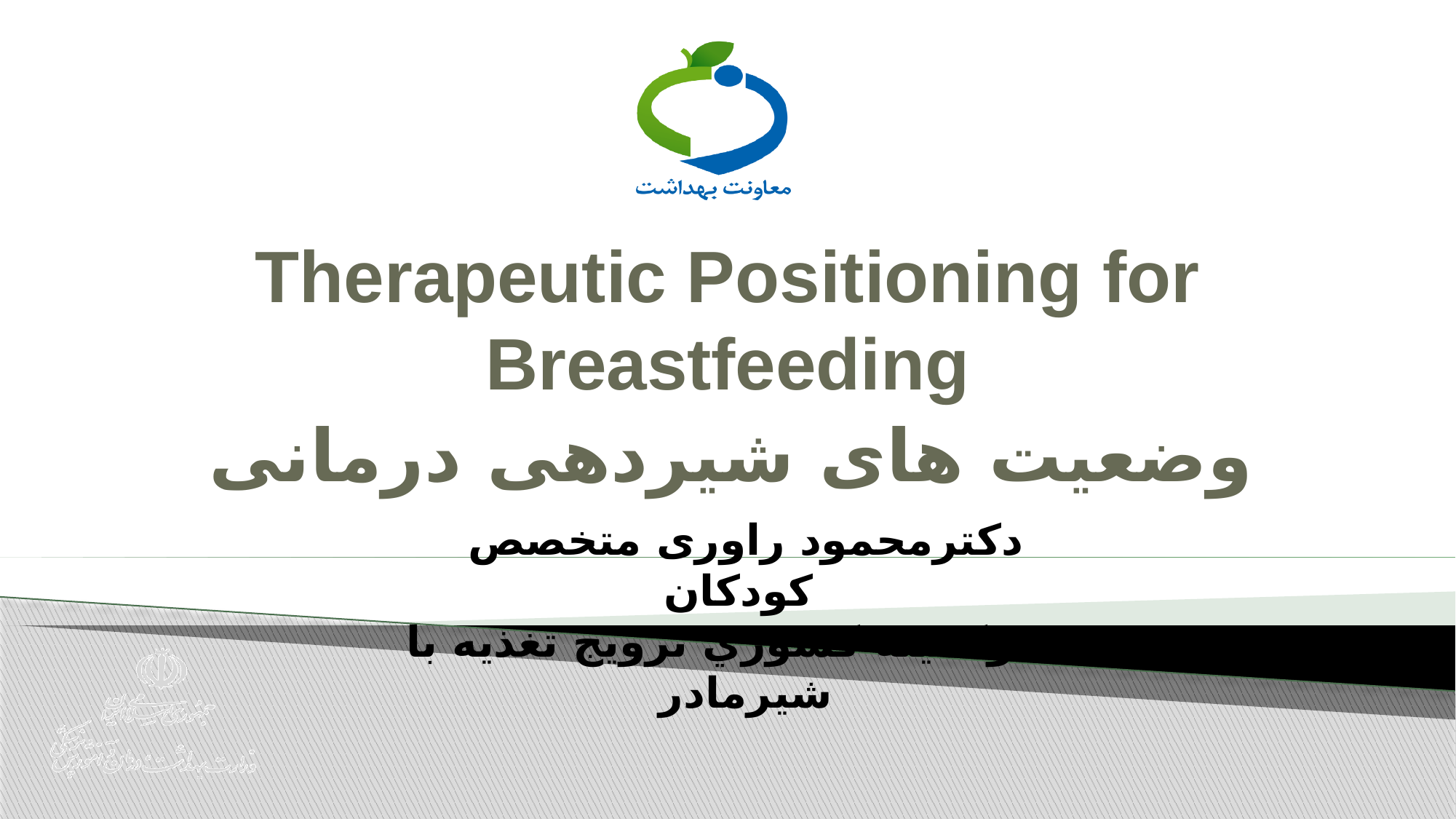

# Therapeutic Positioning for Breastfeeding
وضعیت های شیردهی درمانی

دکترمحمود راوری متخصص کودکان
عضوكميته كشوري ترويج تغذيه با شيرمادر